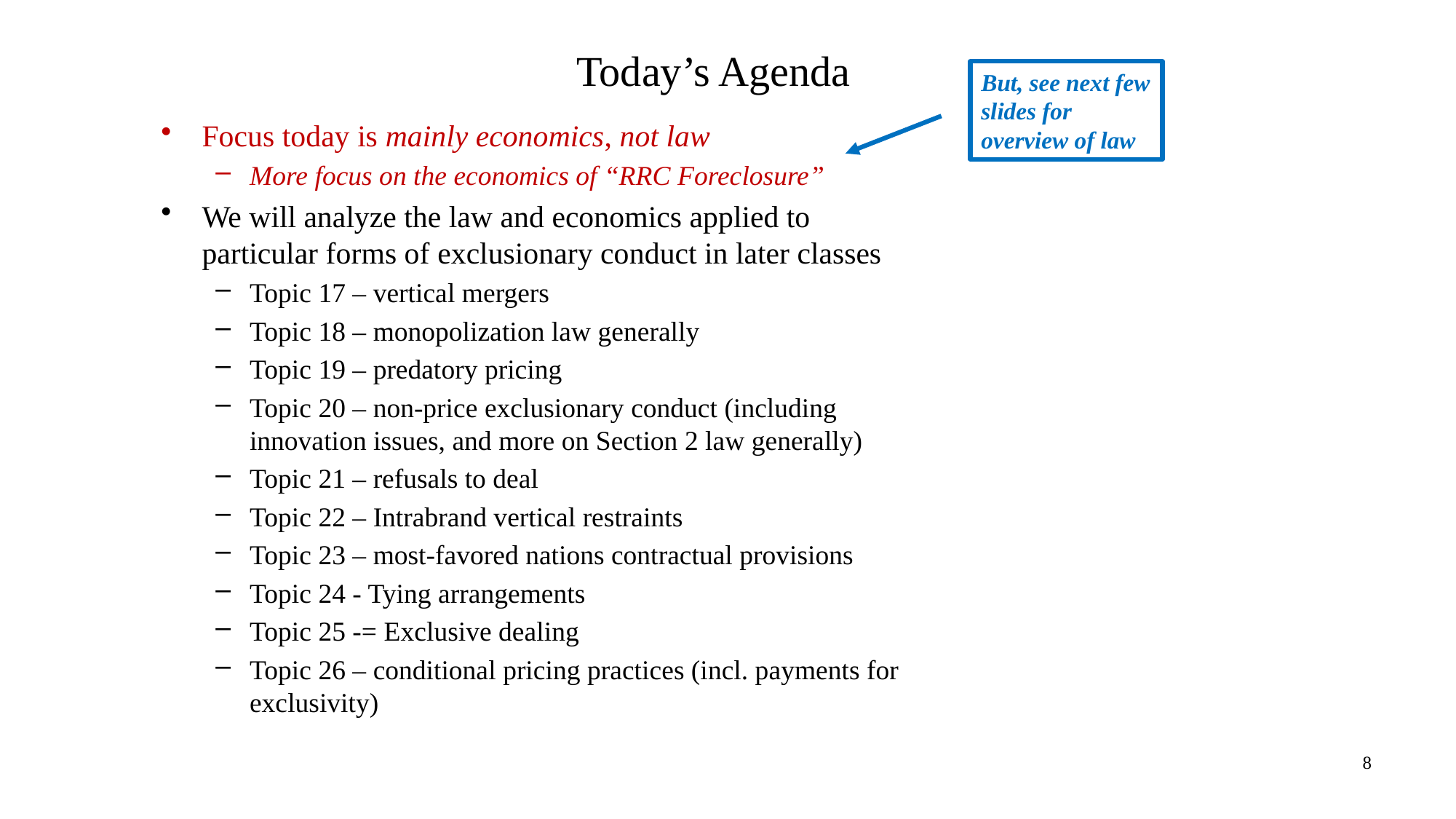

# Today’s Agenda
But, see next few slides for overview of law
Focus today is mainly economics, not law
More focus on the economics of “RRC Foreclosure”
We will analyze the law and economics applied to particular forms of exclusionary conduct in later classes
Topic 17 – vertical mergers
Topic 18 – monopolization law generally
Topic 19 – predatory pricing
Topic 20 – non-price exclusionary conduct (including innovation issues, and more on Section 2 law generally)
Topic 21 – refusals to deal
Topic 22 – Intrabrand vertical restraints
Topic 23 – most-favored nations contractual provisions
Topic 24 - Tying arrangements
Topic 25 -= Exclusive dealing
Topic 26 – conditional pricing practices (incl. payments for exclusivity)
8